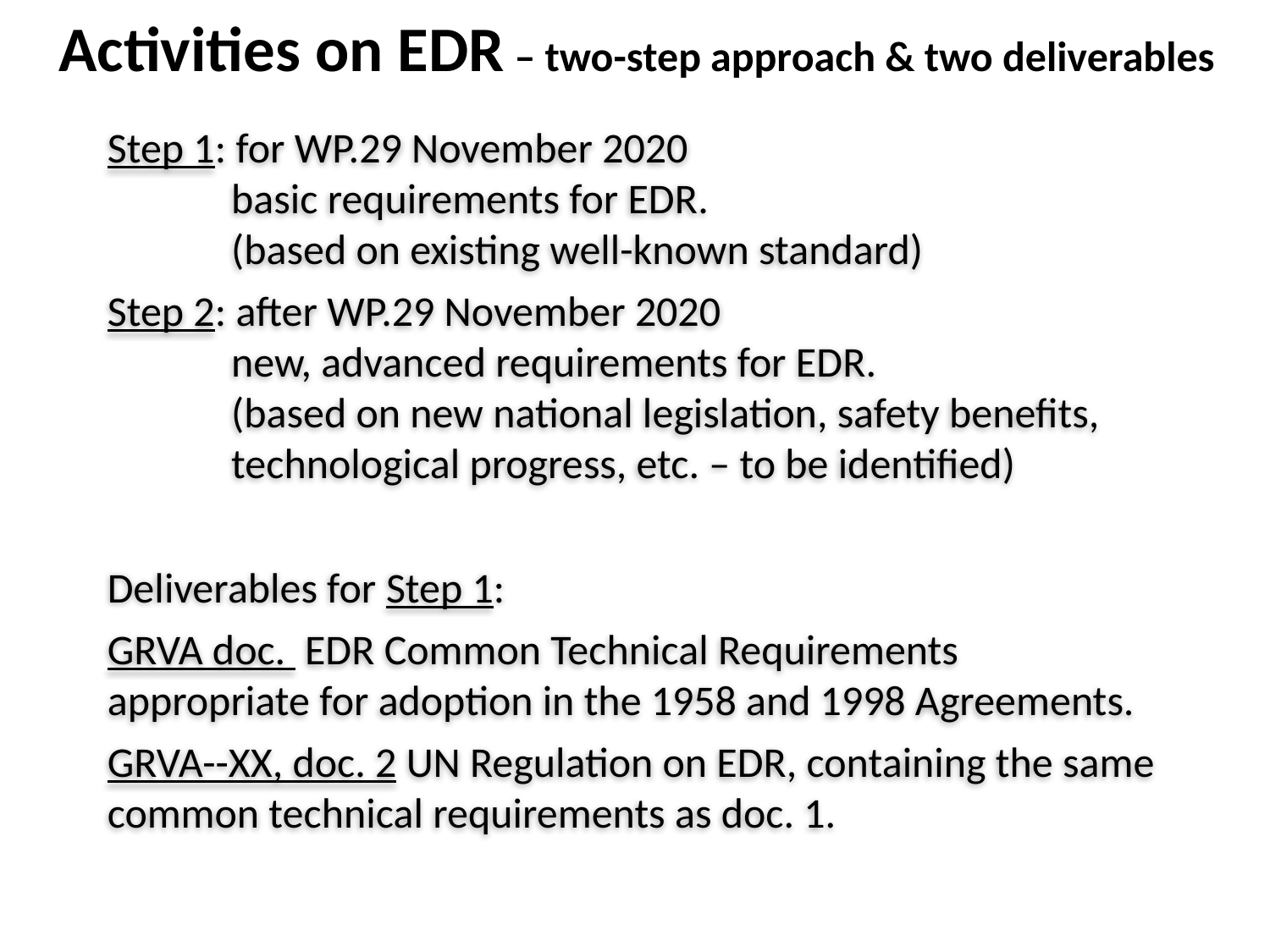

Activities on EDR – two-step approach & two deliverables
Step 1: for WP.29 November 2020
             basic requirements for EDR.
             (based on existing well-known standard)
Step 2: after WP.29 November 2020
             new, advanced requirements for EDR.
             (based on new national legislation, safety benefits,
             technological progress, etc. – to be identified)

Deliverables for Step 1:
GRVA doc.  EDR Common Technical Requirements appropriate for adoption in the 1958 and 1998 Agreements.
GRVA--XX, doc. 2 UN Regulation on EDR, containing the same common technical requirements as doc. 1.